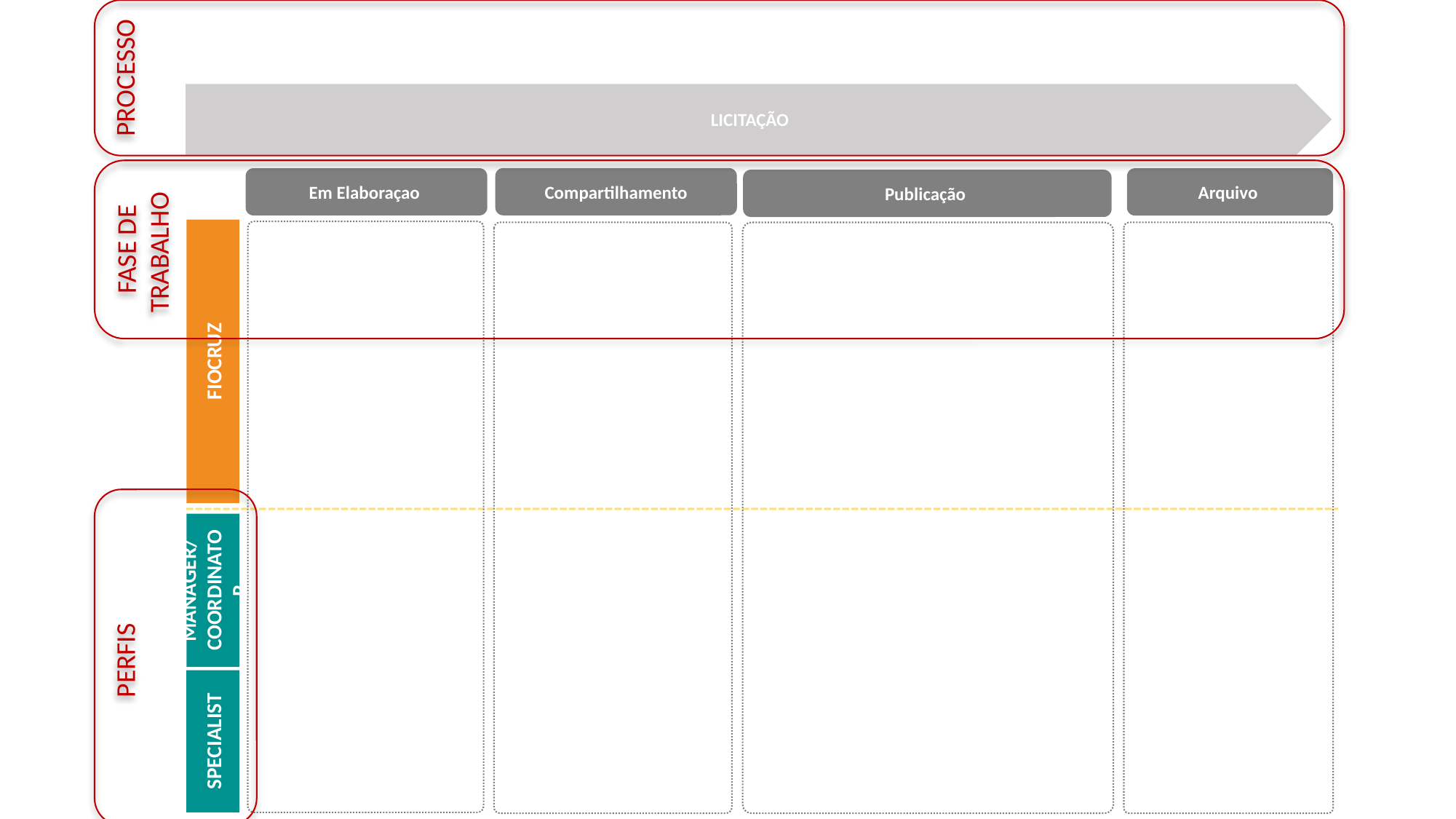

PROCESSO
FASE DE TRABALHO
LICITAÇÃO
Compartilhamento
Em Elaboraçao
Arquivo
Publicação
FIOCRUZ

MANAGER/COORDINATOR
PERFIS
SPECIALIST